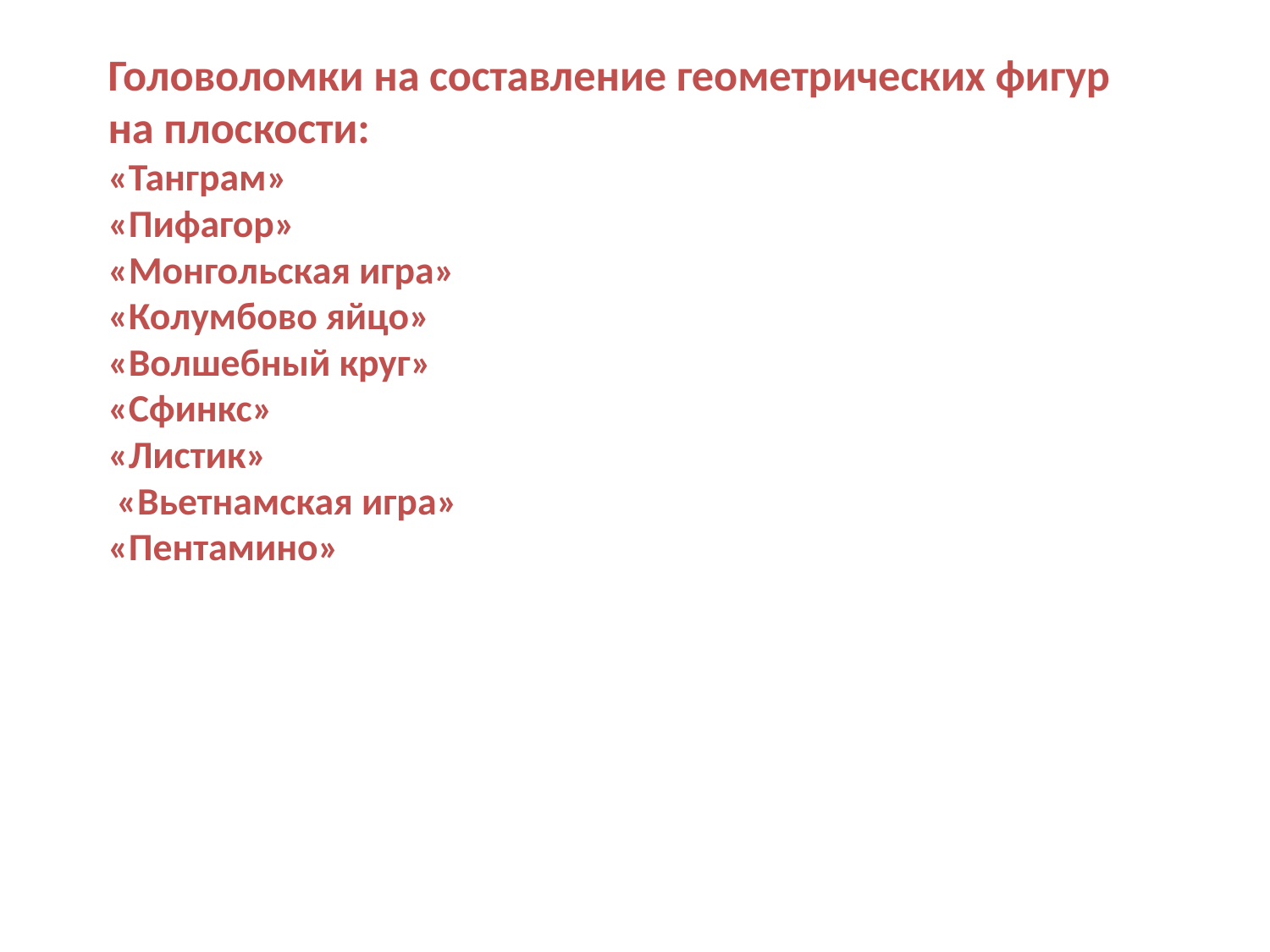

# Головоломки на составление геометрических фигур на плоскости: «Танграм» «Пифагор» «Монгольская игра» «Колумбово яйцо» «Волшебный круг» «Сфинкс» «Листик» «Вьетнамская игра» «Пентамино»